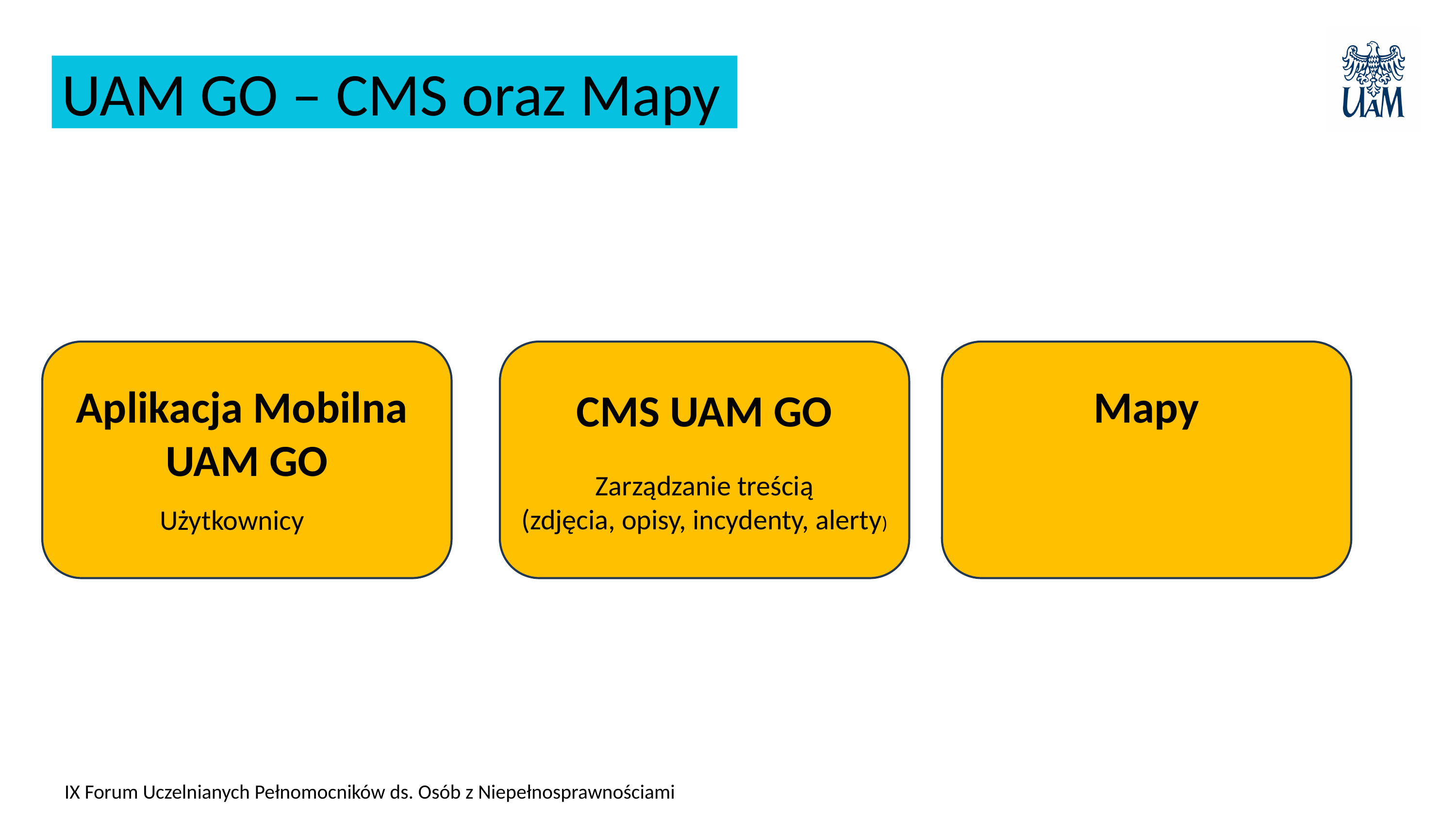

UAM GO – CMS oraz Mapy

Aplikacja Mobilna
UAM GO
Mapy
CMS UAM GO
Zarządzanie treścią
(zdjęcia, opisy, incydenty, alerty)
Użytkownicy
IX Forum Uczelnianych Pełnomocników ds. Osób z Niepełnosprawnościami